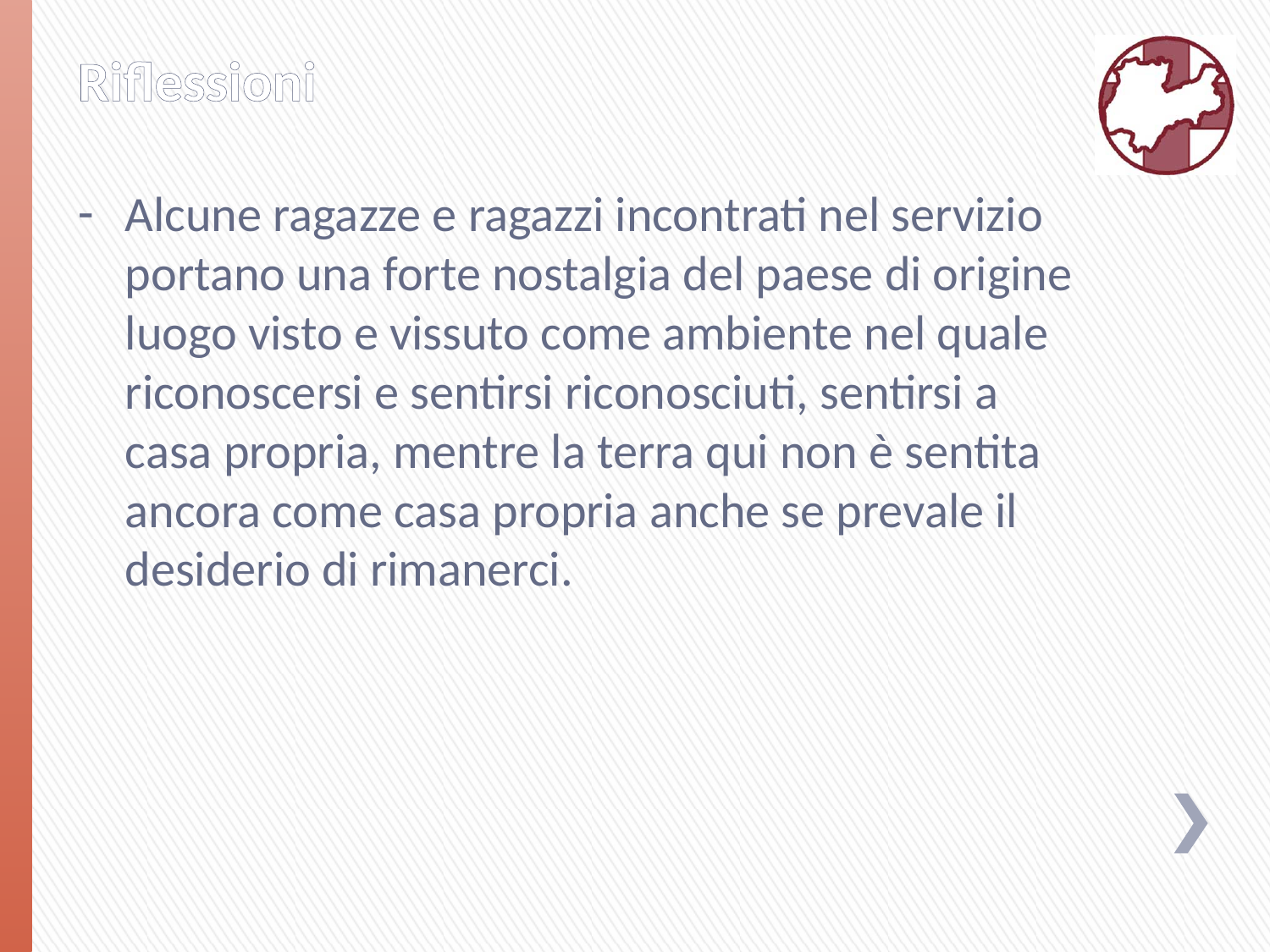

# Riflessioni
Alcune ragazze e ragazzi incontrati nel servizio portano una forte nostalgia del paese di origine luogo visto e vissuto come ambiente nel quale riconoscersi e sentirsi riconosciuti, sentirsi a casa propria, mentre la terra qui non è sentita ancora come casa propria anche se prevale il desiderio di rimanerci.